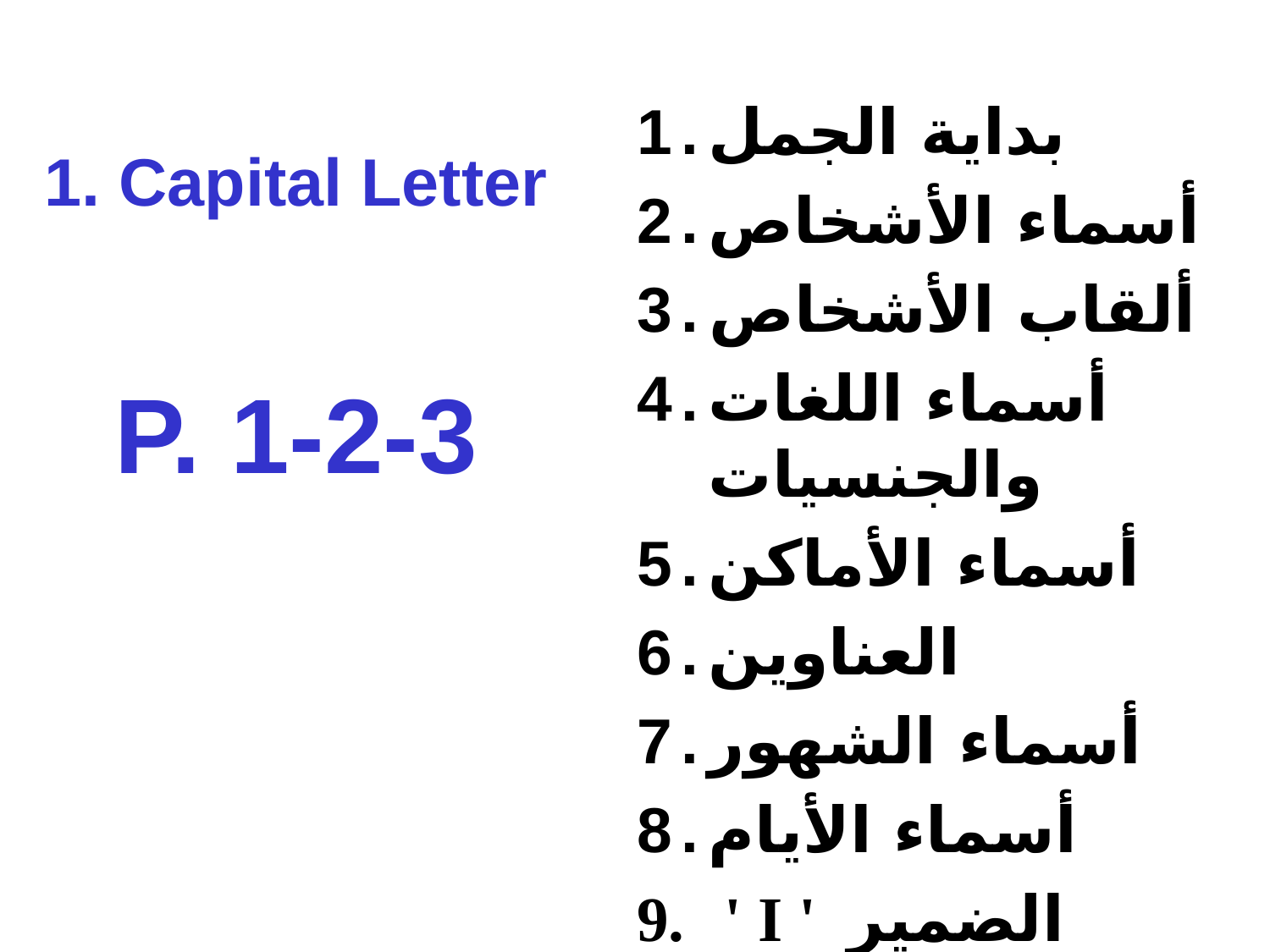

1. Capital Letter
P. 1-2-3
بداية الجمل
أسماء الأشخاص
ألقاب الأشخاص
أسماء اللغات والجنسيات
أسماء الأماكن
العناوين
أسماء الشهور
أسماء الأيام
 ' I '  الضمير